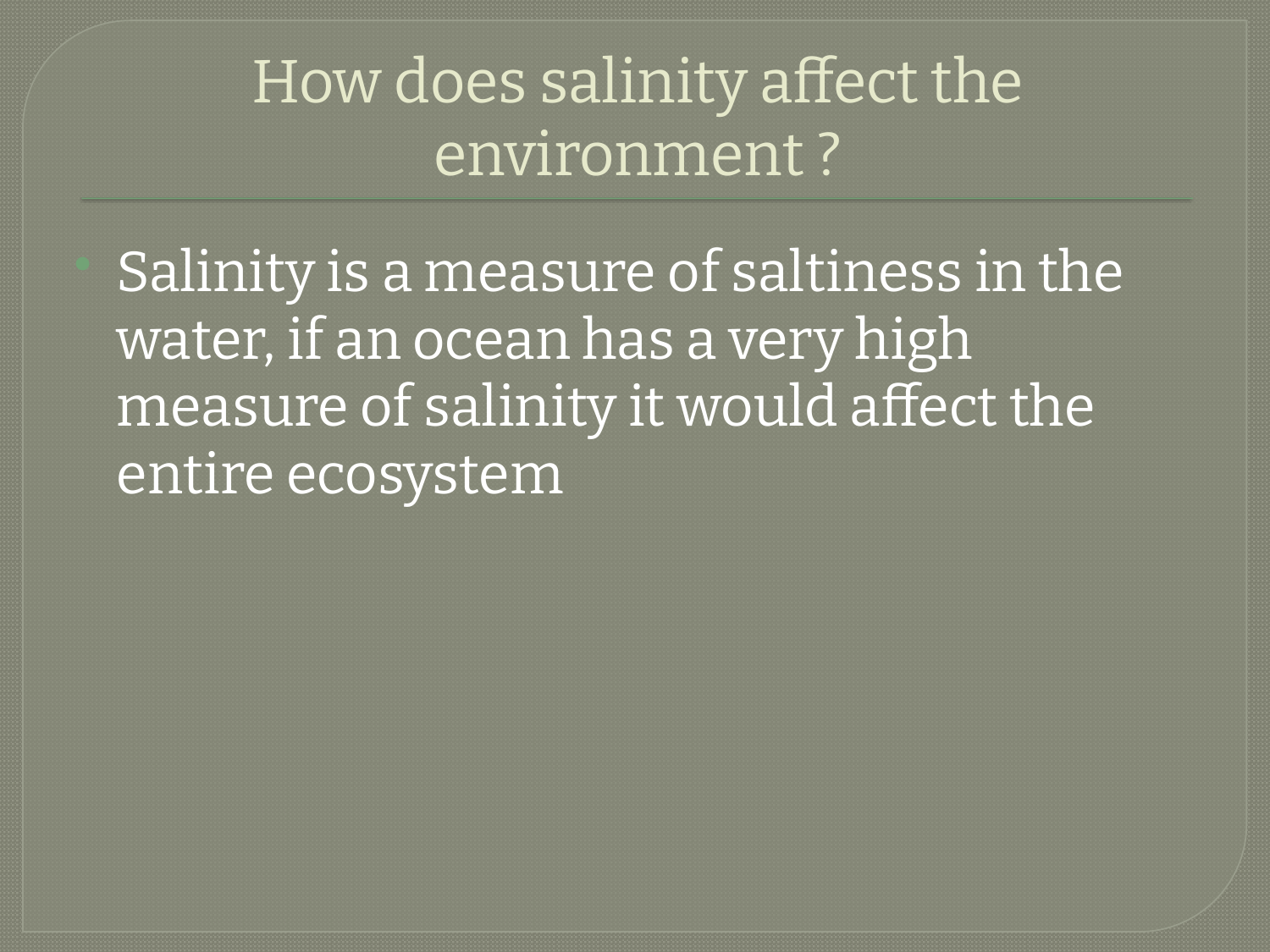

# How does salinity affect the environment ?
Salinity is a measure of saltiness in the water, if an ocean has a very high measure of salinity it would affect the entire ecosystem